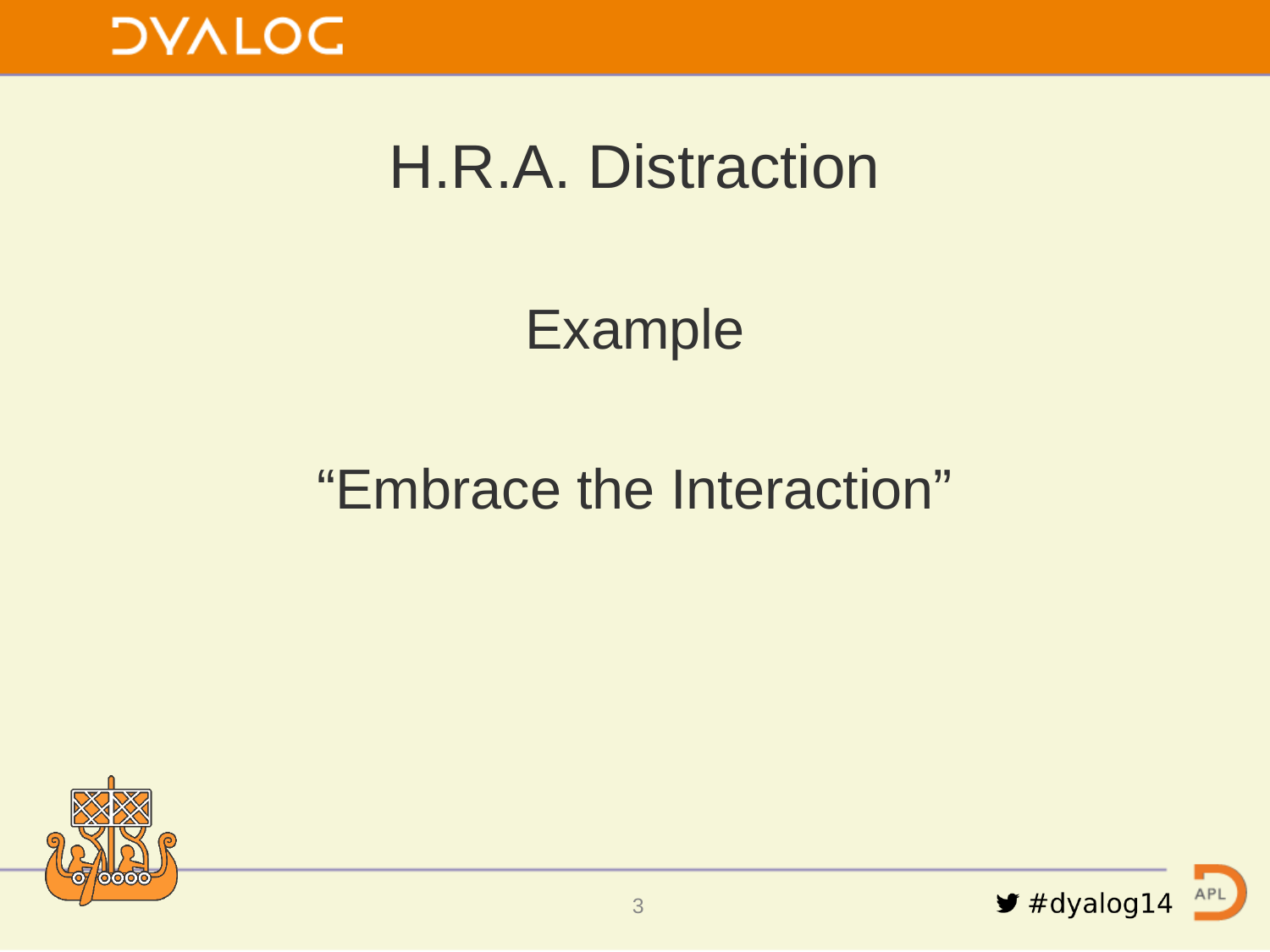

H.R.A. Distraction

Example

“Embrace the Interaction”
3